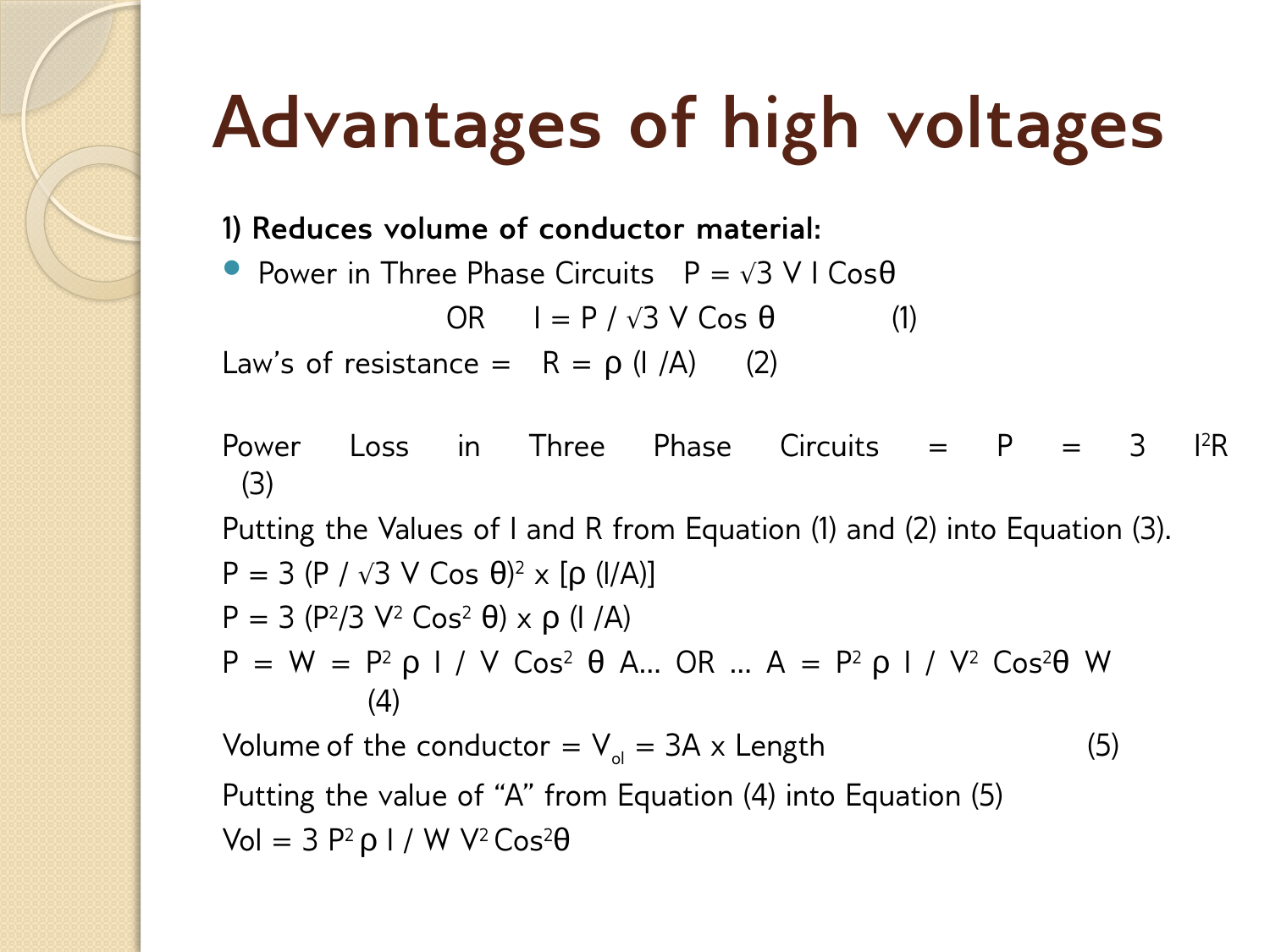

# Advantages of high voltages
1) Reduces volume of conductor material:
Power in Three Phase Circuits   P = √3 V I Cosθ
                       OR     I = P / √3 V Cos θ            (1)
Law’s of resistance =   R = ρ (l /A)     (2)
Power Loss in Three Phase Circuits = P = 3 I2R   (3)
Putting the Values of I and R from Equation (1) and (2) into Equation (3).
P = 3 (P / √3 V Cos θ)2 x [ρ (l/A)]
P = 3 (P2/3 V2 Cos2 θ) x ρ (l /A)
P = W = P2 ρ l / V Cos2 θ A… OR … A = P2 ρ l / V2 Cos2θ W                            (4)
Volume of the conductor = Vol = 3A x Length                           (5)
Putting the value of “A” from Equation (4) into Equation (5)
Vol = 3 P2 ρ l / W V2 Cos2θ